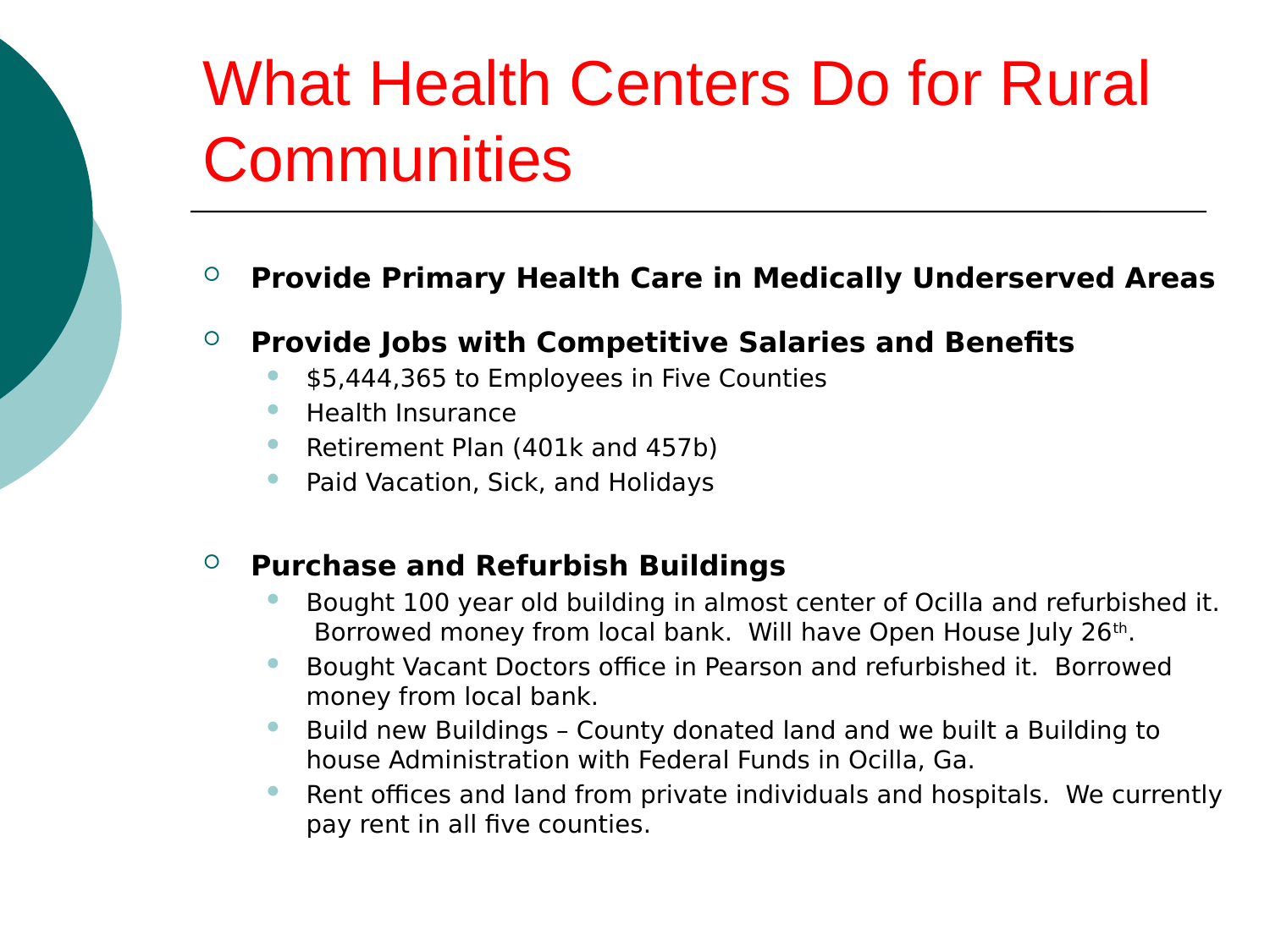

# What Health Centers Do for Rural Communities
Provide Primary Health Care in Medically Underserved Areas

Provide Jobs with Competitive Salaries and Benefits
$5,444,365 to Employees in Five Counties
Health Insurance
Retirement Plan (401k and 457b)
Paid Vacation, Sick, and Holidays

Purchase and Refurbish Buildings
Bought 100 year old building in almost center of Ocilla and refurbished it.  Borrowed money from local bank.  Will have Open House July 26th.
Bought Vacant Doctors office in Pearson and refurbished it.  Borrowed money from local bank.
Build new Buildings – County donated land and we built a Building to house Administration with Federal Funds in Ocilla, Ga.
Rent offices and land from private individuals and hospitals.  We currently pay rent in all five counties.